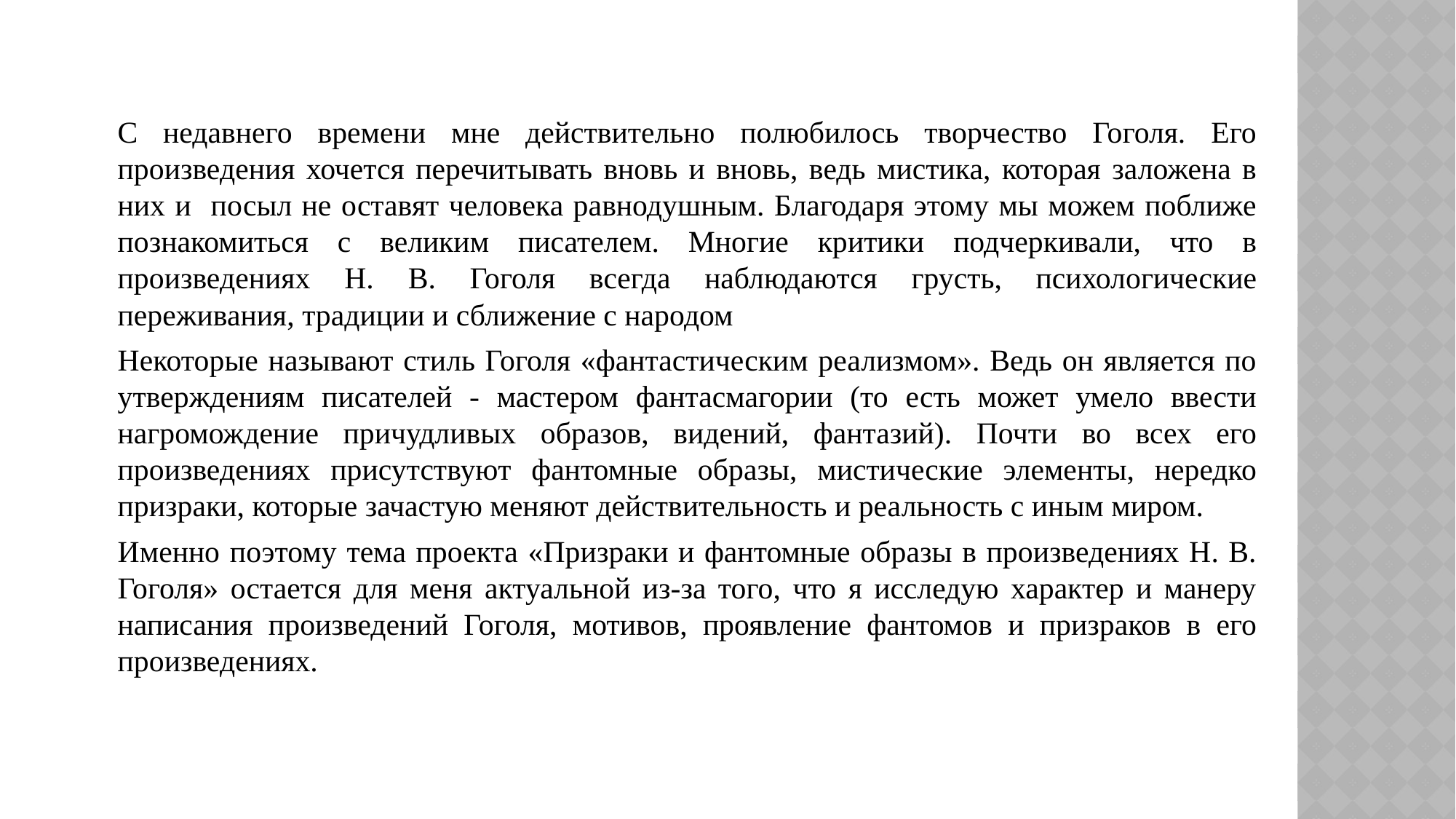

С недавнего времени мне действительно полюбилось творчество Гоголя. Его произведения хочется перечитывать вновь и вновь, ведь мистика, которая заложена в них и  посыл не оставят человека равнодушным. Благодаря этому мы можем поближе познакомиться с великим писателем. Многие критики подчеркивали, что в произведениях Н. В. Гоголя всегда наблюдаются грусть, психологические переживания, традиции и сближение с народом
Некоторые называют стиль Гоголя «фантастическим реализмом». Ведь он является по утверждениям писателей - мастером фантасмагории (то есть может умело ввести нагромождение причудливых образов, видений, фантазий). Почти во всех его произведениях присутствуют фантомные образы, мистические элементы, нередко призраки, которые зачастую меняют действительность и реальность с иным миром.
Именно поэтому тема проекта «Призраки и фантомные образы в произведениях Н. В. Гоголя» остается для меня актуальной из-за того, что я исследую характер и манеру написания произведений Гоголя, мотивов, проявление фантомов и призраков в его произведениях.